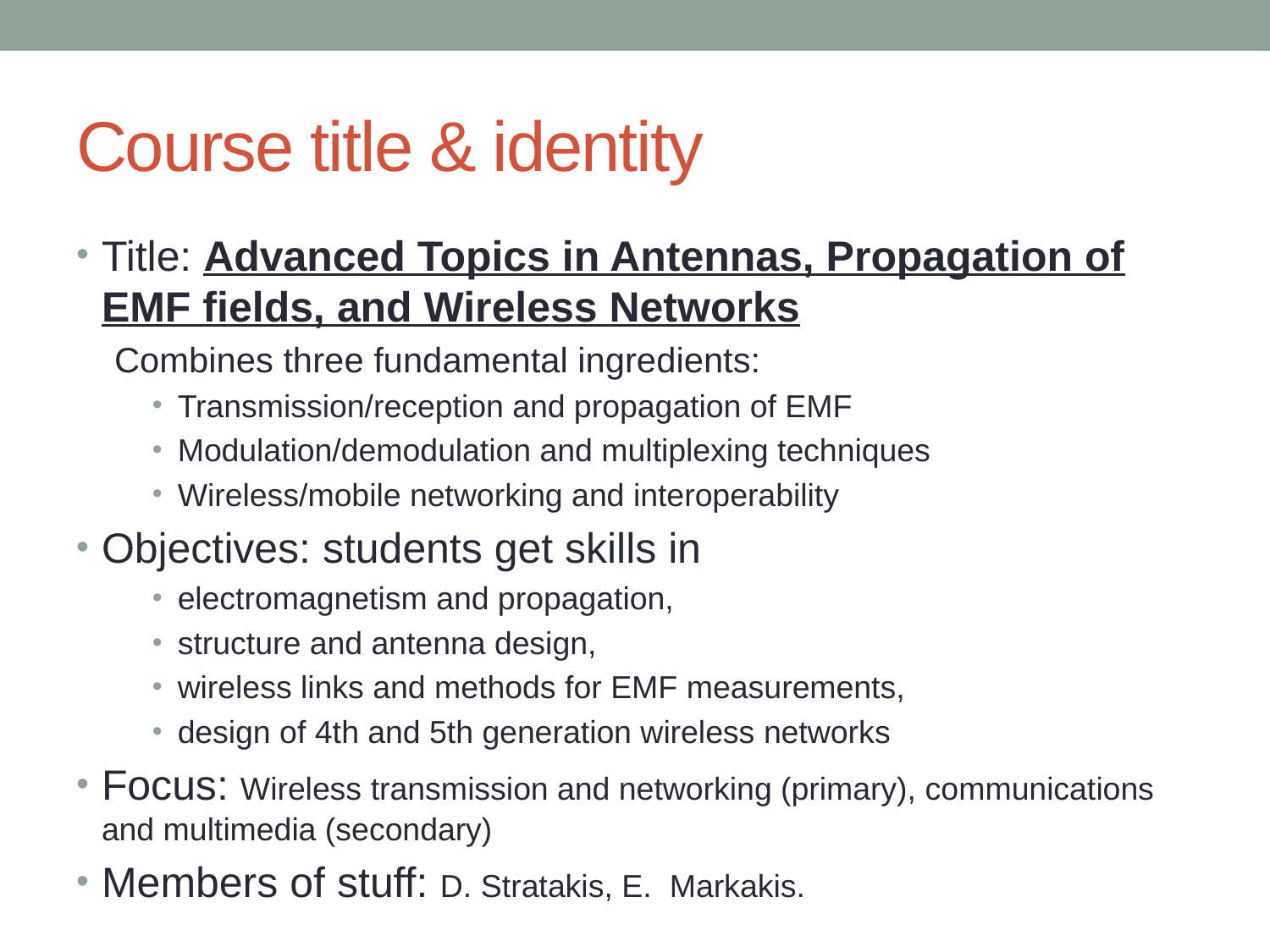

# Course title & identity
Title: Advanced Topics in Antennas, Propagation of EMF fields, and Wireless Networks
Combines three fundamental ingredients:
Transmission/reception and propagation of EMF
Modulation/demodulation and multiplexing techniques
Wireless/mobile networking and interoperability
Objectives: students get skills in
electromagnetism and propagation,
structure and antenna design,
wireless links and methods for EMF measurements,
design of 4th and 5th generation wireless networks
Focus: Wireless transmission and networking (primary), communications and multimedia (secondary)
Members of stuff: D. Stratakis, E.  Markakis.